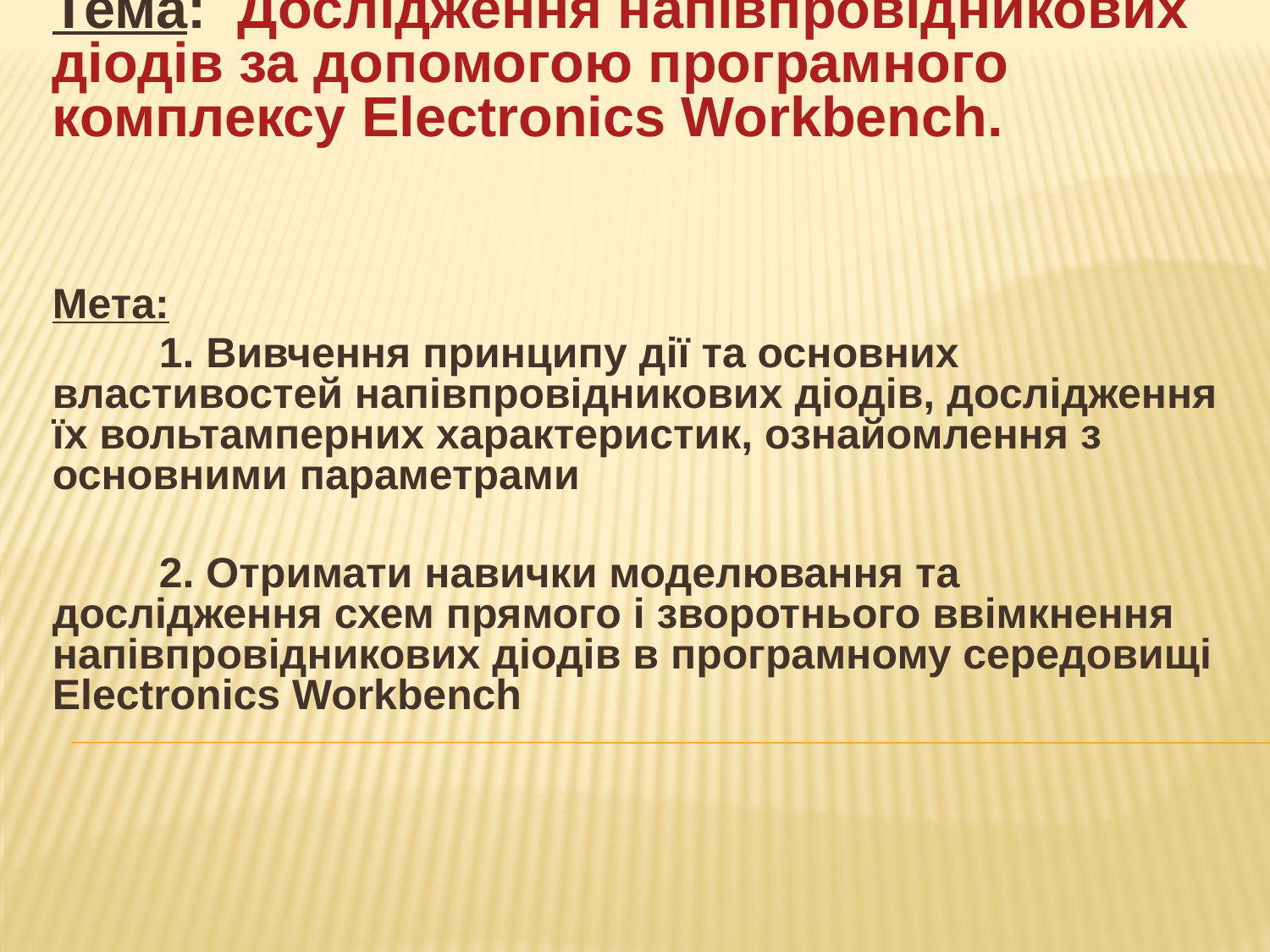

Тема:  Дослідження напівпровідникових діодів за допомогою програмного    комплексу Electronics Workbench.

Мета:
         1. Вивчення принципу дії та основних властивостей напівпровідникових діодів, дослідження їх вольтамперних характеристик, ознайомлення з основними параметрами

         2. Отримати навички моделювання та дослідження схем прямого і зворотнього ввімкнення напівпровідникових діодів в програмному середовищі Electronics Workbench